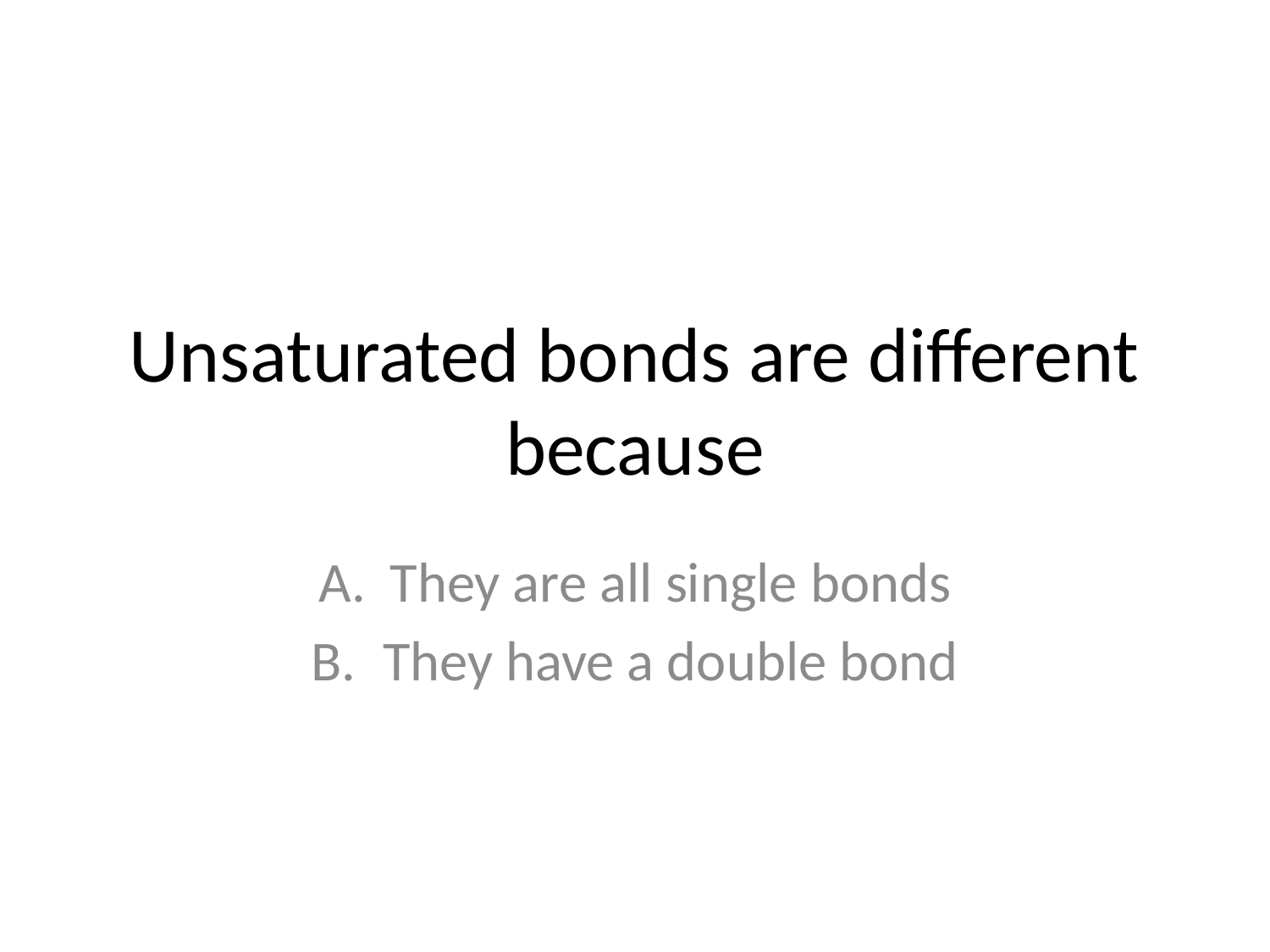

# Unsaturated bonds are different because
They are all single bonds
They have a double bond